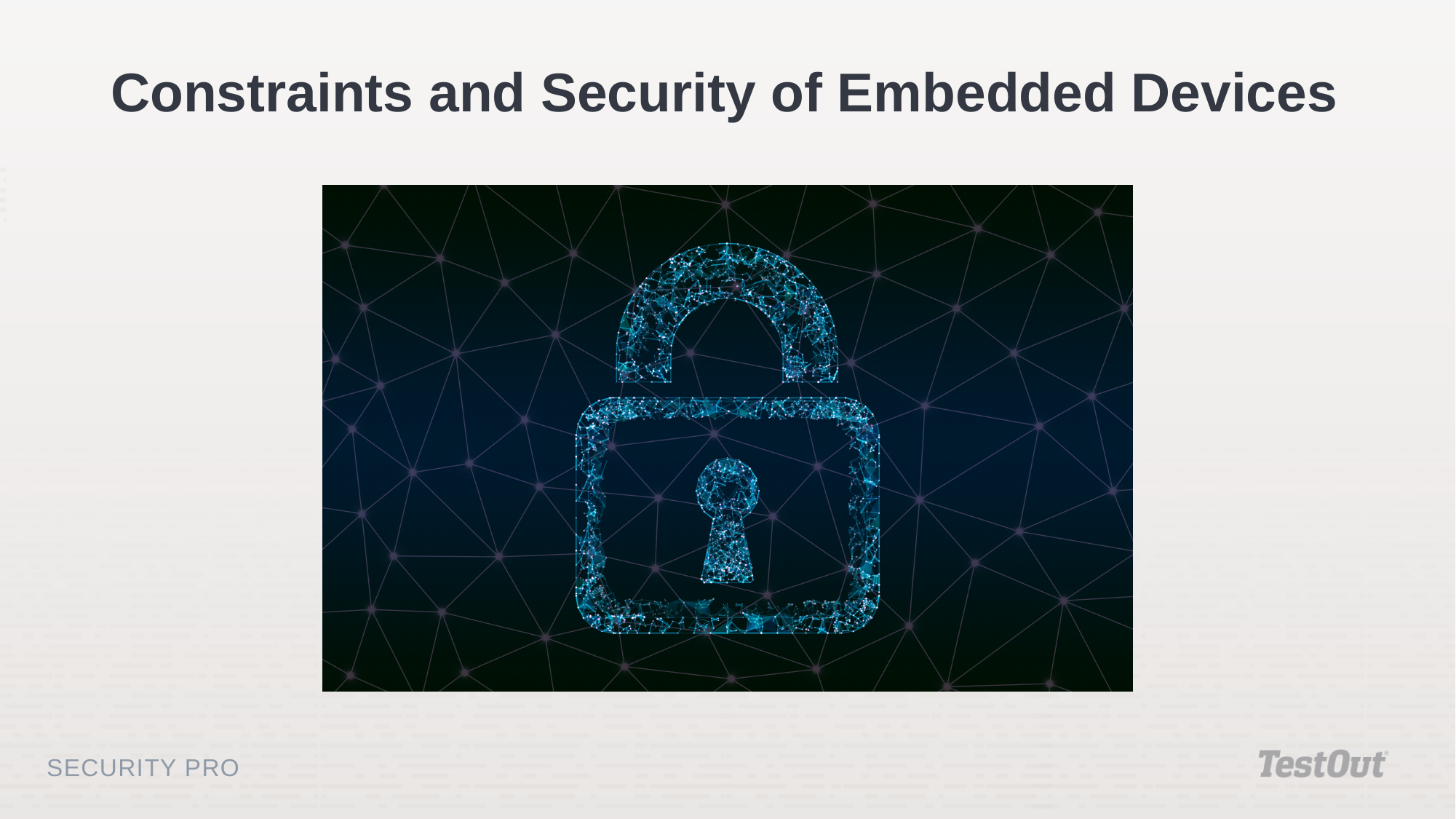

# Constraints and Security of Embedded Devices
Security Pro